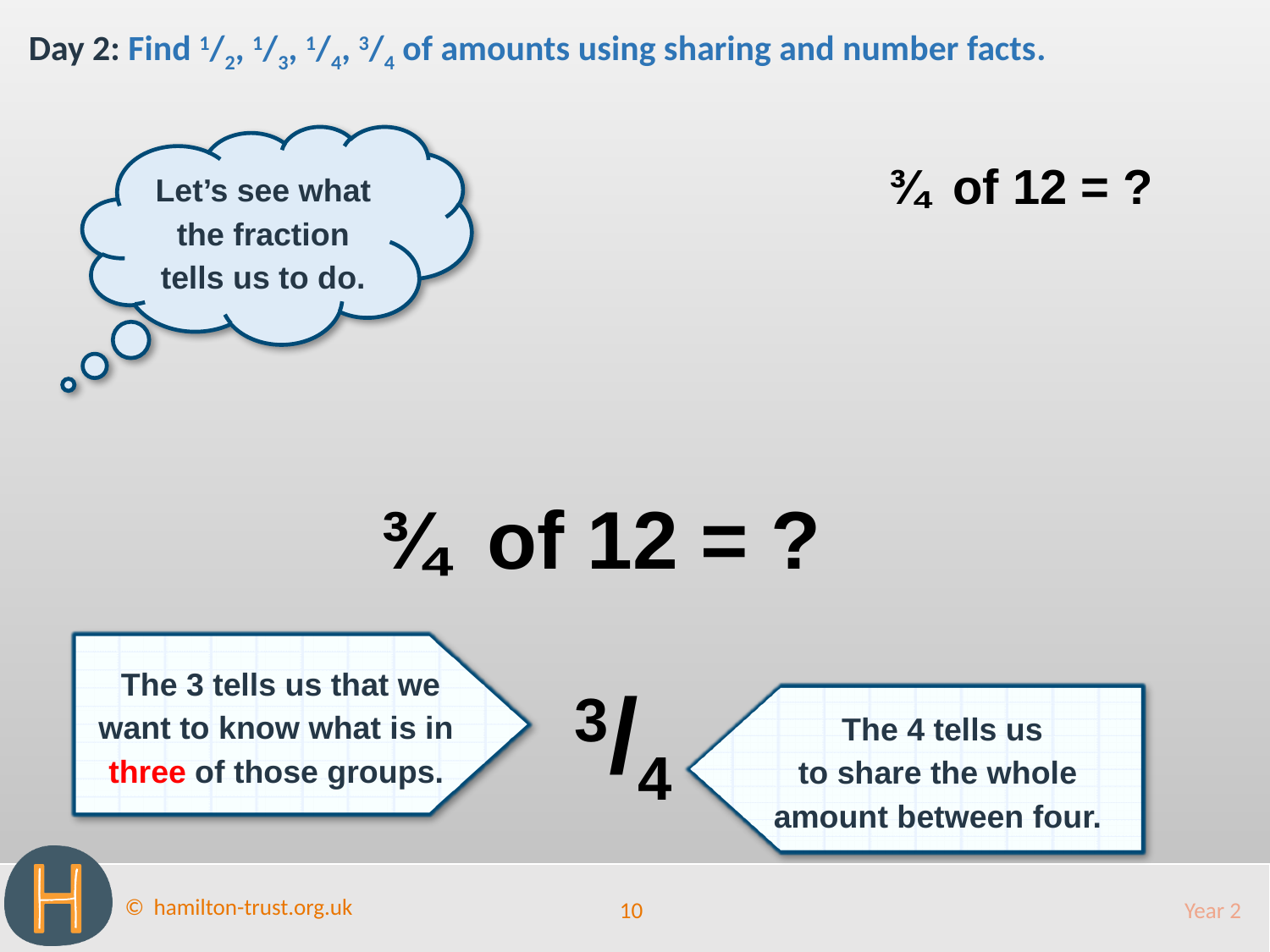

Day 2: Find 1/2, 1/3, 1/4, 3/4 of amounts using sharing and number facts.
¾ of 12 = ?
Let’s see what the fraction tells us to do.
¾ of 12 = ?
 The 3 tells us that we want to know what is in three of those groups.
3/4
 The 4 tells us
to share the whole amount between four.
10
Year 2